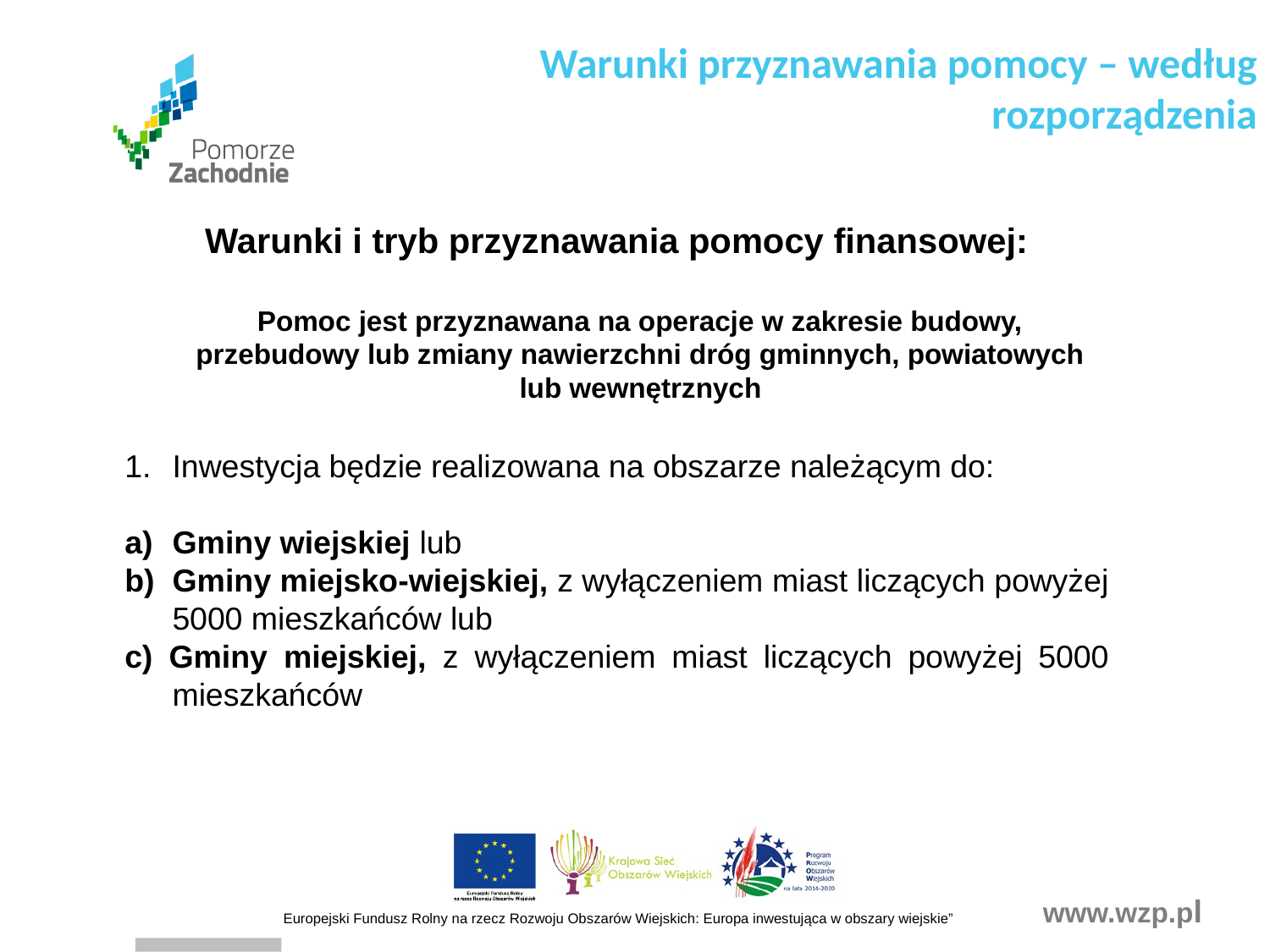

Warunki przyznawania pomocy – według rozporządzenia
Warunki i tryb przyznawania pomocy finansowej:

      Pomoc jest przyznawana na operacje w zakresie budowy, przebudowy lub zmiany nawierzchni dróg gminnych, powiatowych lub wewnętrznych

Inwestycja będzie realizowana na obszarze należącym do:

Gminy wiejskiej lub
Gminy miejsko-wiejskiej, z wyłączeniem miast liczących powyżej 5000 mieszkańców lub
c) Gminy miejskiej, z wyłączeniem miast liczących powyżej 5000 mieszkańców